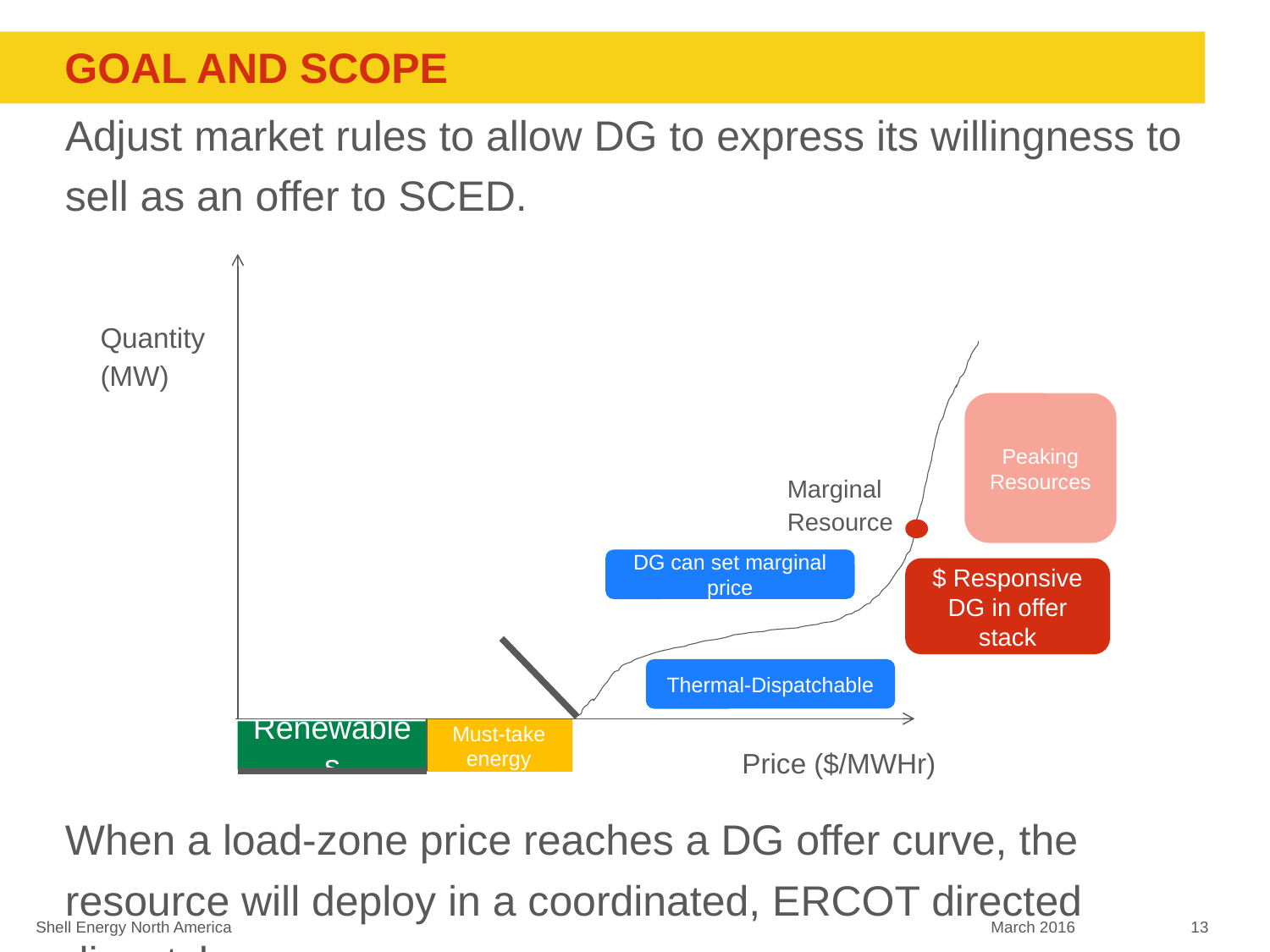

# Goal and Scope
Adjust market rules to allow DG to express its willingness to sell as an offer to SCED.

When a load-zone price reaches a DG offer curve, the resource will deploy in a coordinated, ERCOT directed dispatch.
Quantity (MW)

Peaking Resources
Marginal Resource

$ Responsive DG in offer stack

Thermal-Dispatchable

Must-take energy
Renewables
Price ($/MWHr)
DG can set marginal price
Shell Energy North America                                                                                                                                                                           March 2016                          13